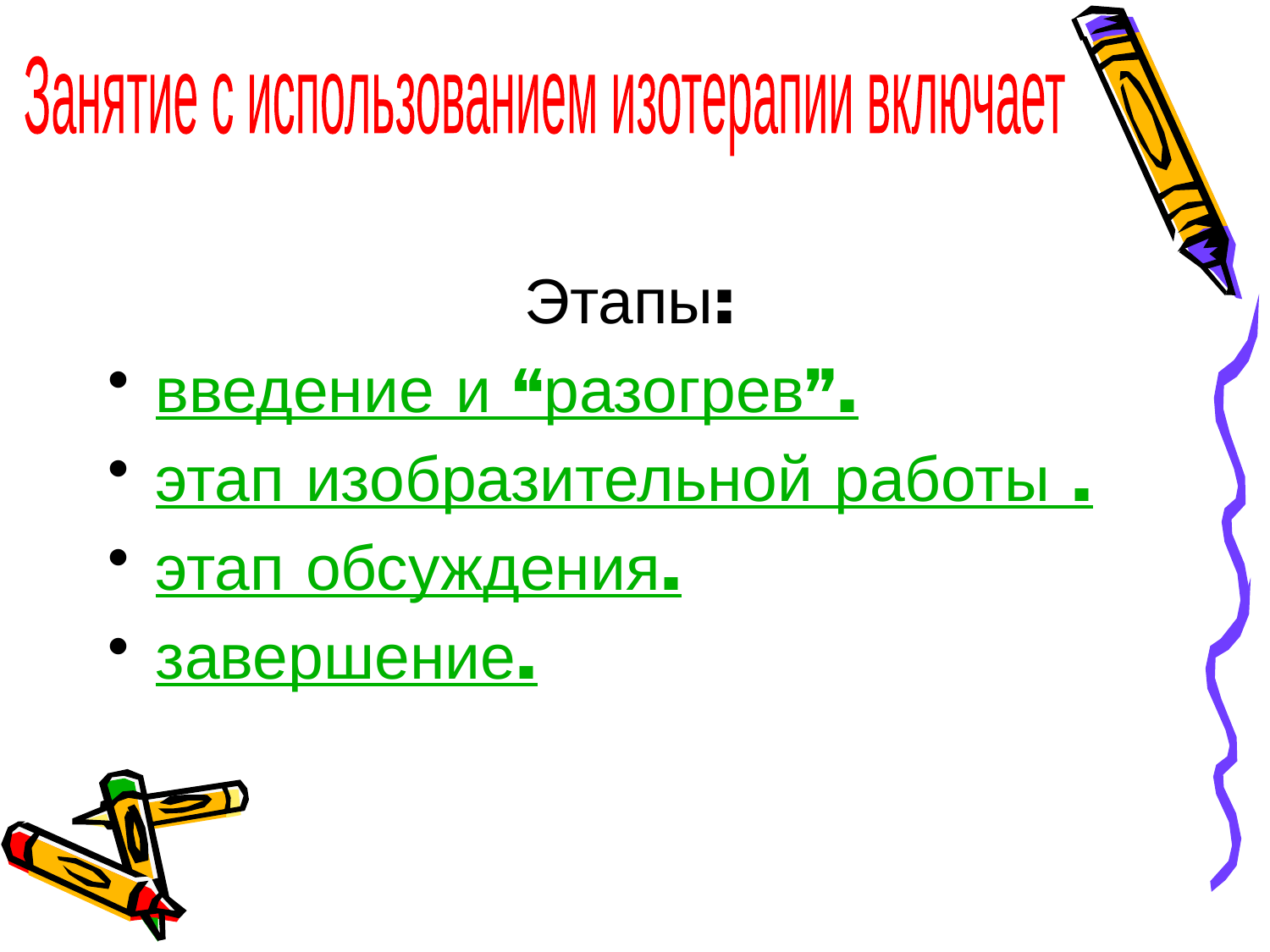

Занятие с использованием изотерапии включает
Этапы:
введение и “разогрев”.
этап изобразительной работы .
этап обсуждения.
завершение.